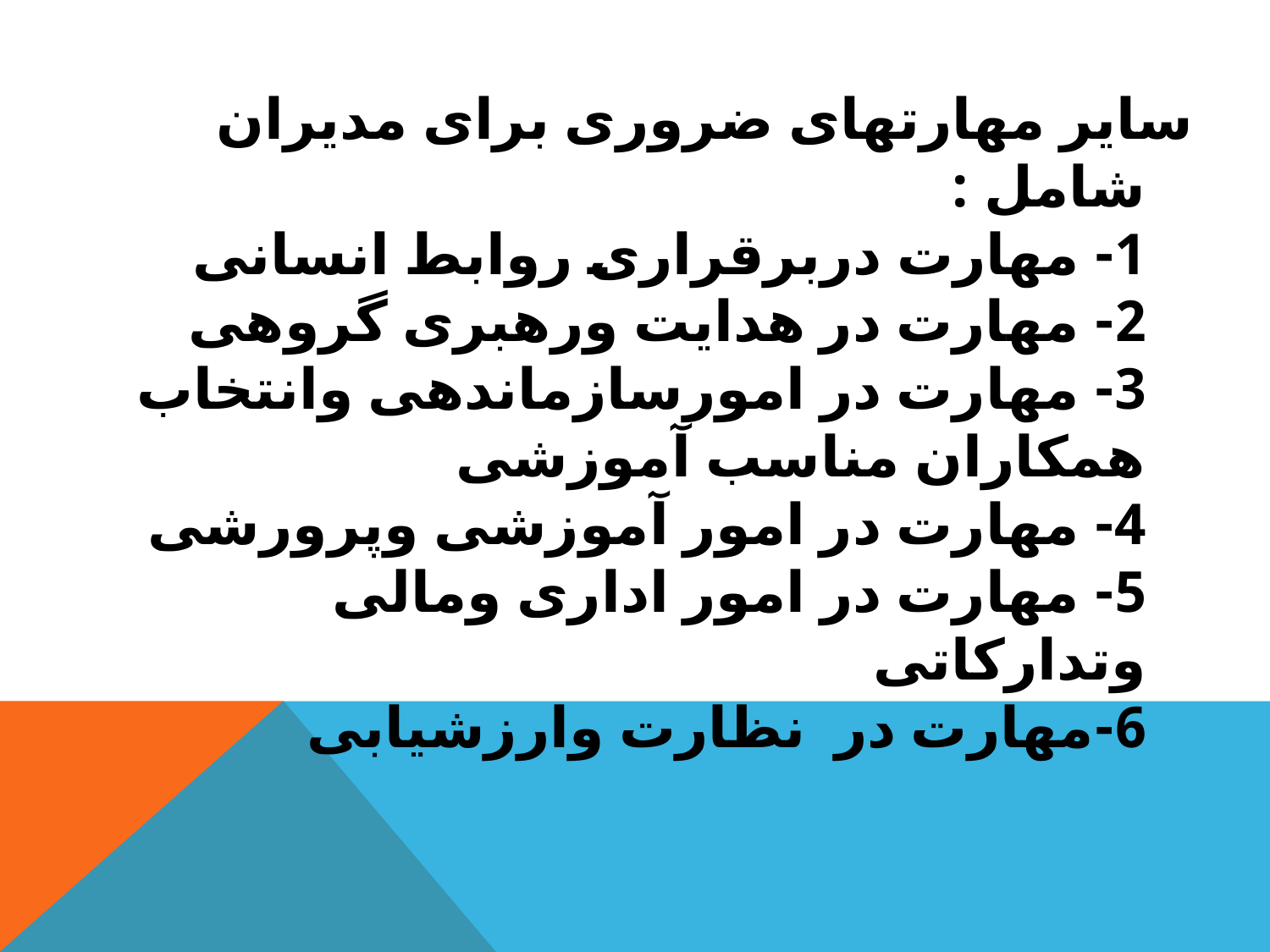

سایر مهارتهای ضروری برای مدیران شامل :
1- مهارت دربرقراری روابط انسانی
2- مهارت در هدایت ورهبری گروهی
3- مهارت در امورسازماندهی وانتخاب همکاران مناسب آموزشی
4- مهارت در امور آموزشی وپرورشی
5- مهارت در امور اداری ومالی وتدارکاتی
6-مهارت در  نظارت وارزشیابی